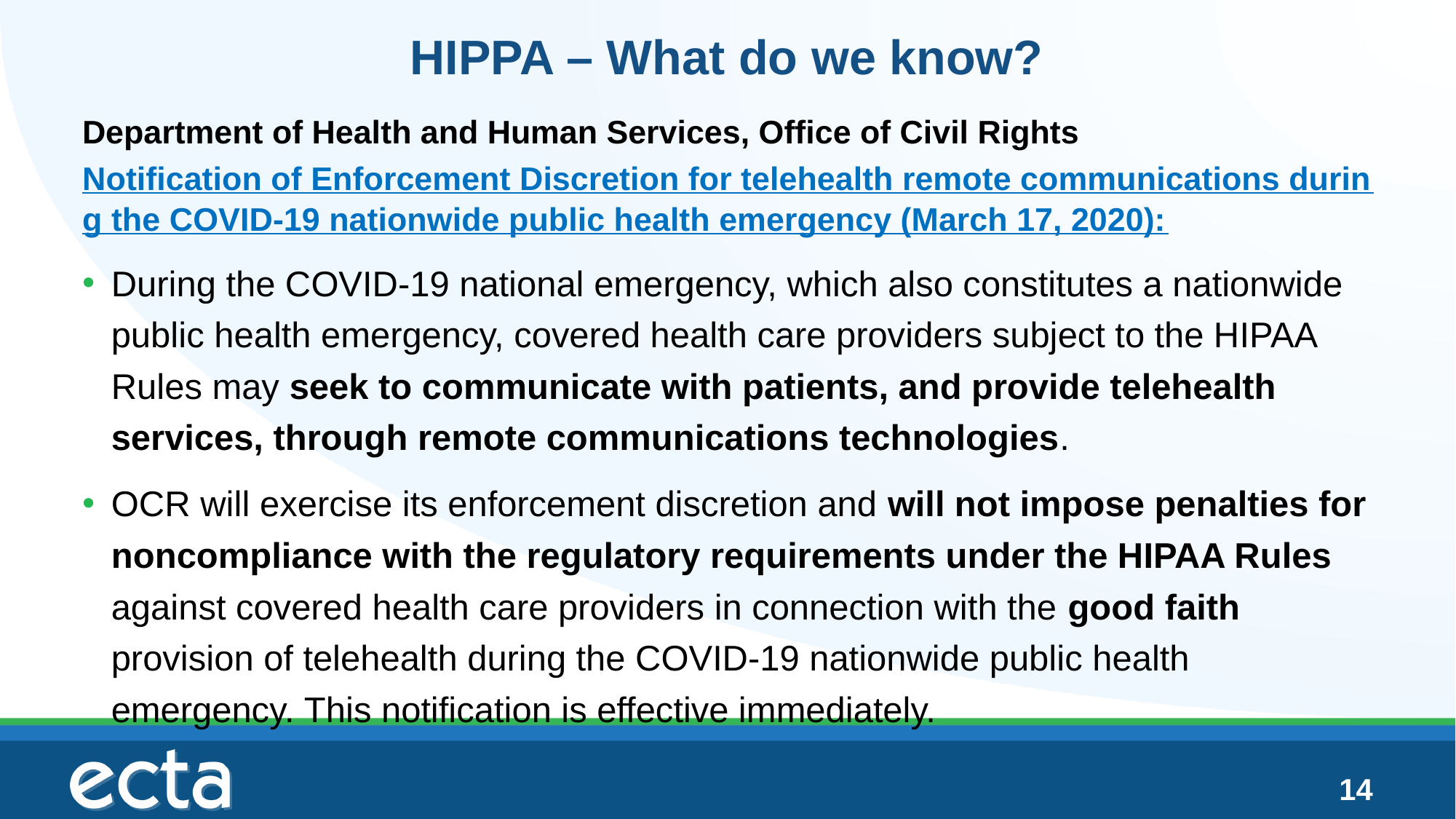

# HIPPA – What do we know?
Department of Health and Human Services, Office of Civil Rights Notification of Enforcement Discretion for telehealth remote communications during the COVID-19 nationwide public health emergency (March 17, 2020):
During the COVID-19 national emergency, which also constitutes a nationwide public health emergency, covered health care providers subject to the HIPAA Rules may seek to communicate with patients, and provide telehealth services, through remote communications technologies.
OCR will exercise its enforcement discretion and will not impose penalties for noncompliance with the regulatory requirements under the HIPAA Rules against covered health care providers in connection with the good faith provision of telehealth during the COVID-19 nationwide public health emergency. This notification is effective immediately.

14